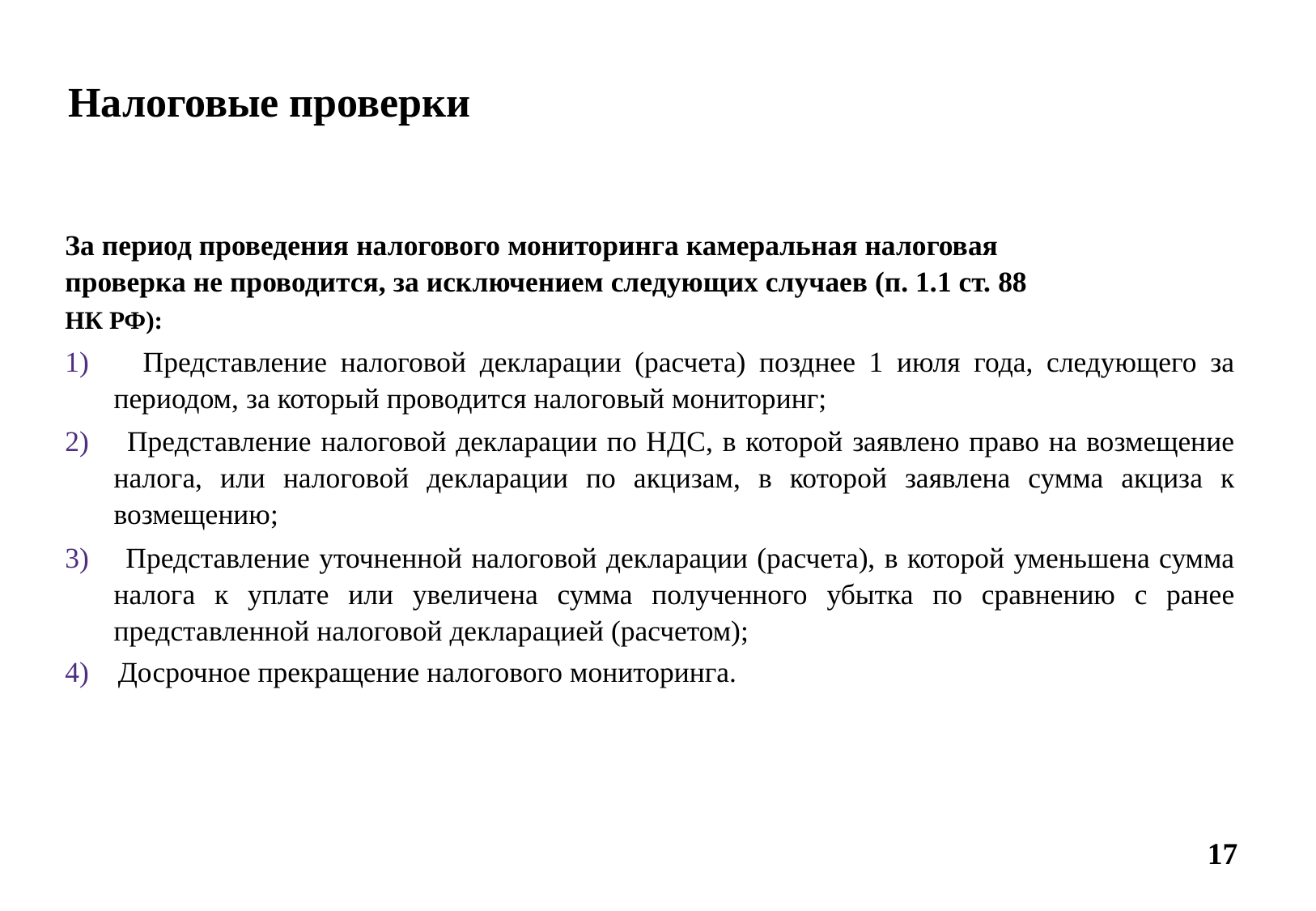

Налоговые проверки
За период проведения налогового мониторинга камеральная налоговая
проверка не проводится, за исключением следующих случаев (п. 1.1 ст. 88
НК РФ):
1)    Представление налоговой декларации (расчета) позднее 1 июля года, следующего за периодом, за который проводится налоговый мониторинг;
2)    Представление налоговой декларации по НДС, в которой заявлено право на возмещение налога, или налоговой декларации по акцизам, в которой заявлена сумма акциза к возмещению;
3)    Представление уточненной налоговой декларации (расчета), в которой уменьшена сумма налога к уплате или увеличена сумма полученного убытка по сравнению с ранее представленной налоговой декларацией (расчетом);
4)    Досрочное прекращение налогового мониторинга.
17